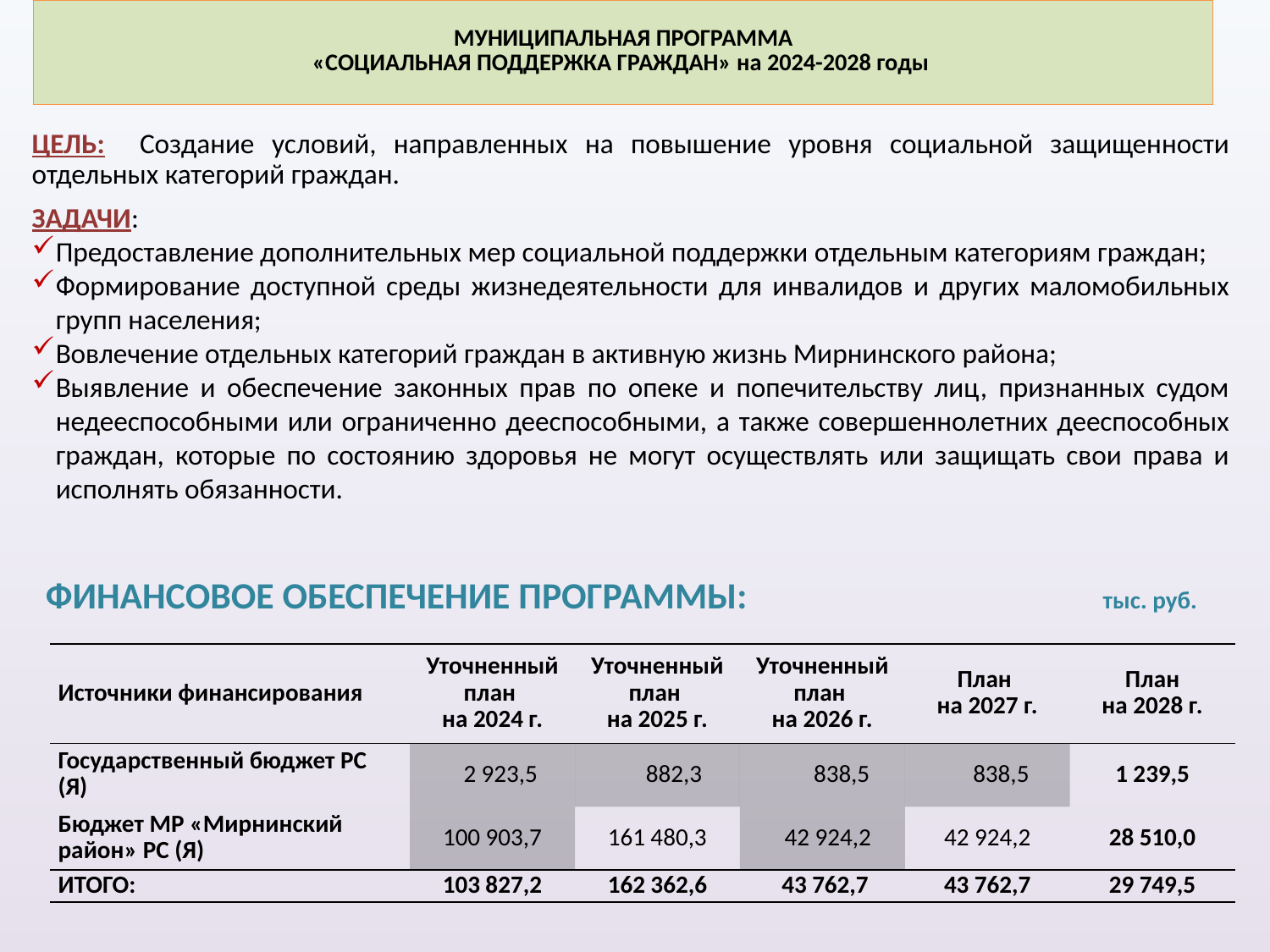

# МУНИЦИПАЛЬНАЯ ПРОГРАММА «СОЦИАЛЬНАЯ ПОДДЕРЖКА ГРАЖДАН» на 2024-2028 годы
ЦЕЛЬ:  Создание условий, направленных на повышение уровня социальной защищенности отдельных категорий граждан.
ЗАДАЧИ:
Предоставление дополнительных мер социальной поддержки отдельным категориям граждан;
Формирование доступной среды жизнедеятельности для инвалидов и других маломобильных групп населения;
Вовлечение отдельных категорий граждан в активную жизнь Мирнинского района;
Выявление и обеспечение законных прав по опеке и попечительству лиц, признанных судом недееспособными или ограниченно дееспособными, а также совершеннолетних дееспособных граждан, которые по состоянию здоровья не могут осуществлять или защищать свои права и исполнять обязанности.
ФИНАНСОВОЕ ОБЕСПЕЧЕНИЕ ПРОГРАММЫ:                                          тыс. руб.
| Источники финансирования | Уточненный план на 2024 г. | Уточненный план на 2025 г. | Уточненный план на 2026 г. | План на 2027 г. | План на 2028 г. |
| --- | --- | --- | --- | --- | --- |
| Государственный бюджет РС (Я) | 2 923,5 | 882,3 | 838,5 | 838,5 | 1 239,5 |
| Бюджет МР «Мирнинский район» РС (Я) | 100 903,7 | 161 480,3 | 42 924,2 | 42 924,2 | 28 510,0 |
| ИТОГО: | 103 827,2 | 162 362,6 | 43 762,7 | 43 762,7 | 29 749,5 |